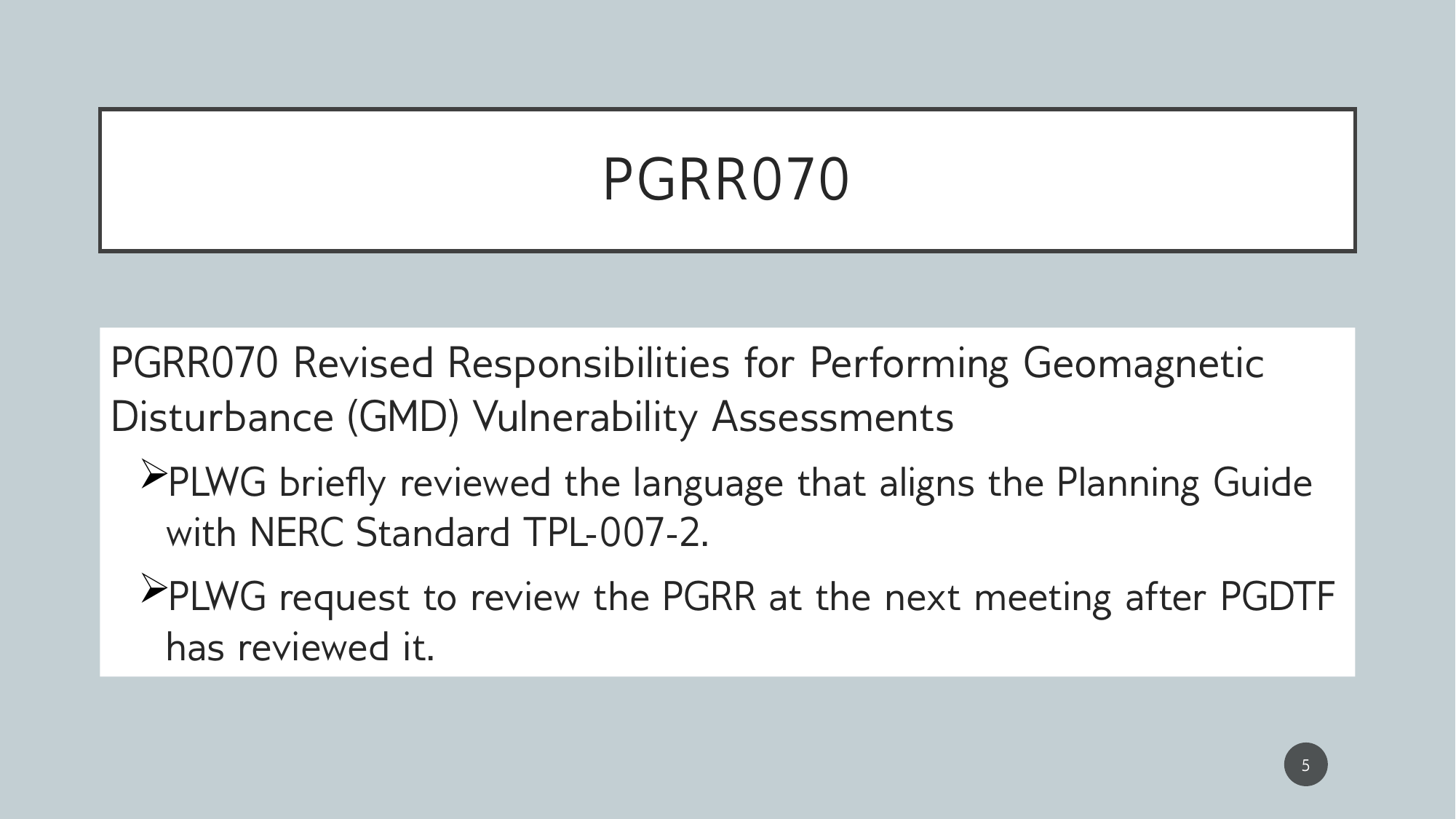

# pgrr070
PGRR070 Revised Responsibilities for Performing Geomagnetic Disturbance (GMD) Vulnerability Assessments
PLWG briefly reviewed the language that aligns the Planning Guide with NERC Standard TPL-007-2.
PLWG request to review the PGRR at the next meeting after PGDTF has reviewed it.

5